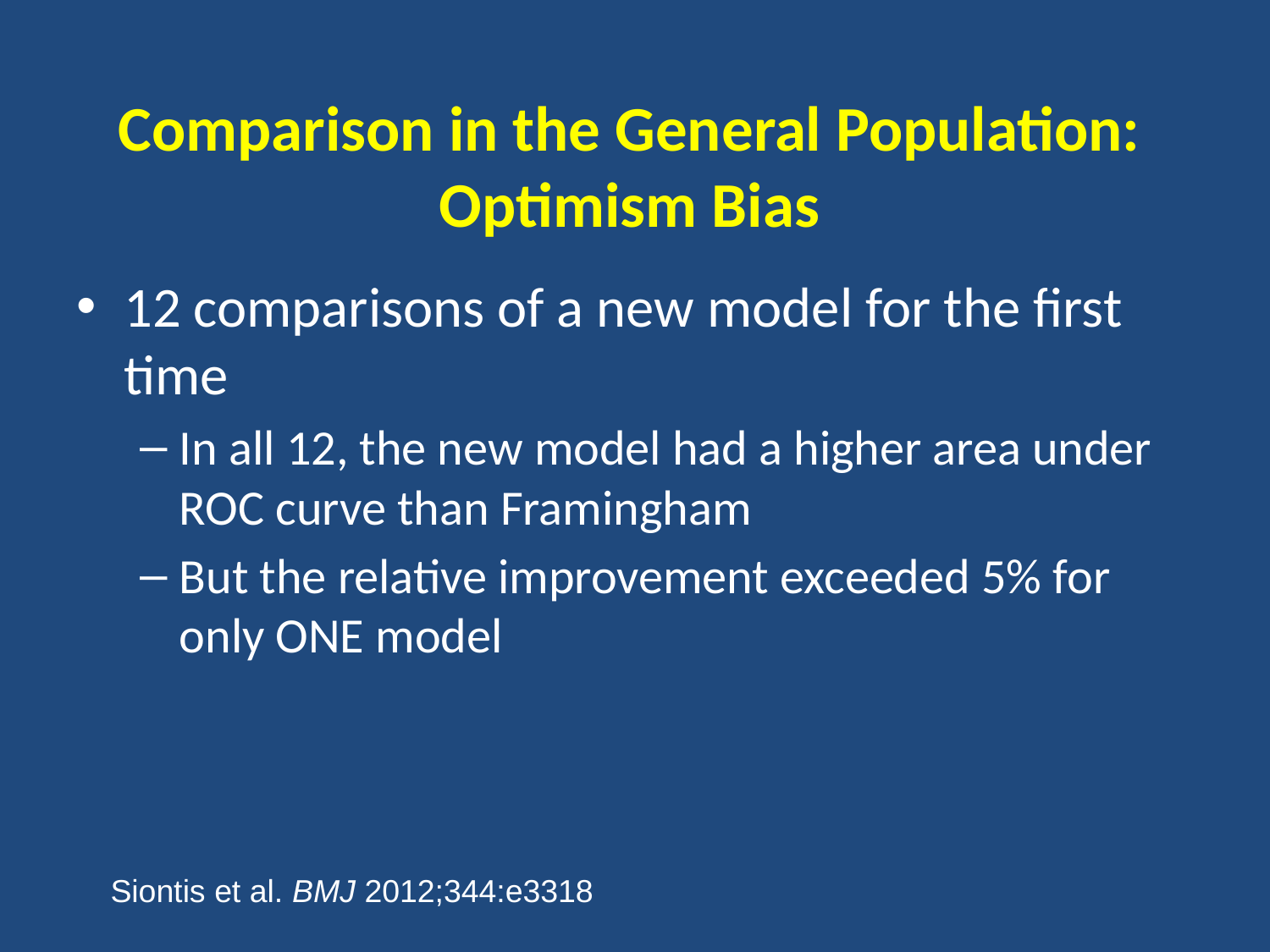

# Comparison in the General Population: Optimism Bias
12 comparisons of a new model for the first time
In all 12, the new model had a higher area under ROC curve than Framingham
But the relative improvement exceeded 5% for only ONE model
Siontis et al. BMJ 2012;344:e3318